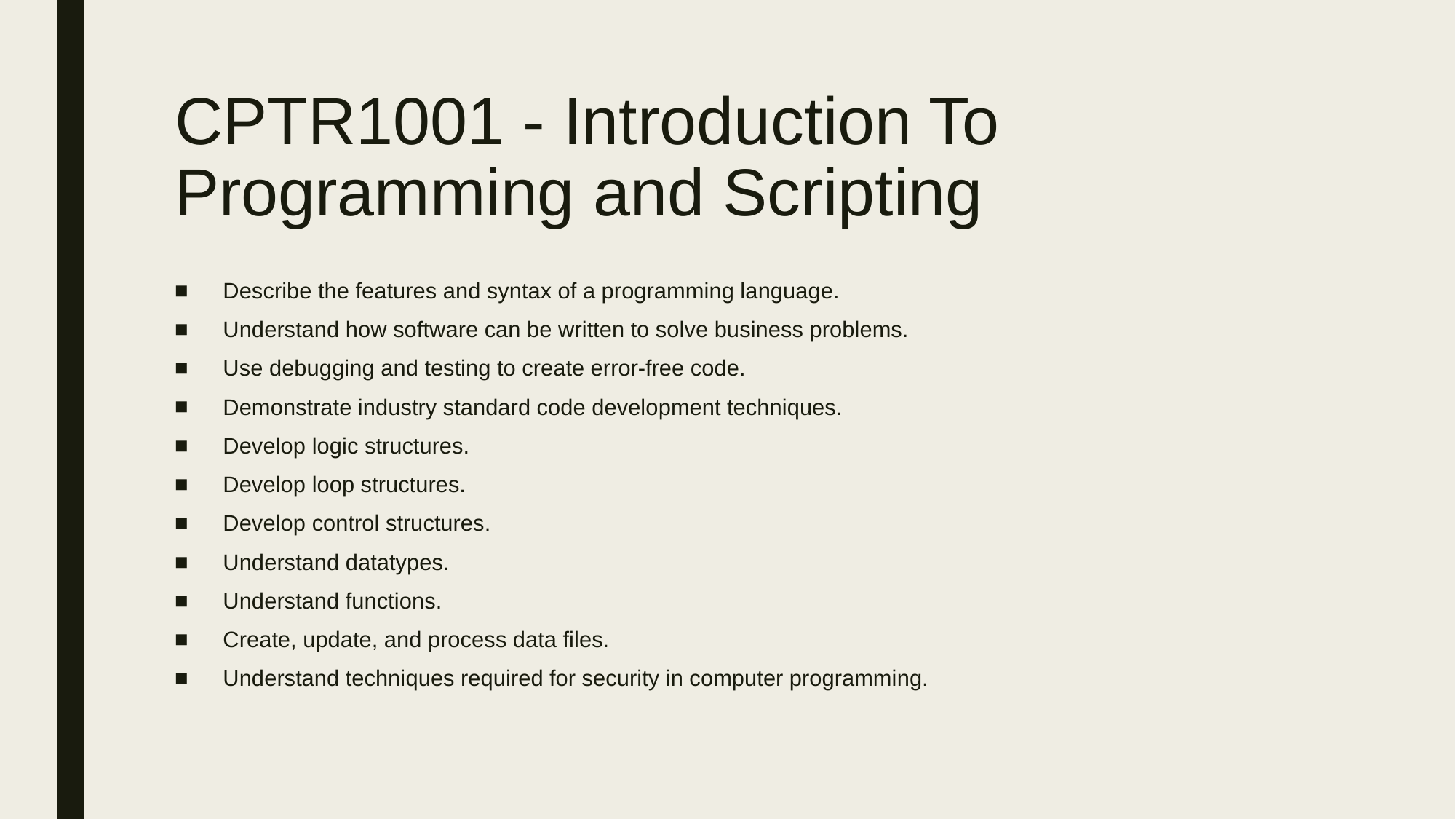

# CPTR1001 - Introduction To Programming and Scripting
Describe the features and syntax of a programming language.
Understand how software can be written to solve business problems.
Use debugging and testing to create error-free code.
Demonstrate industry standard code development techniques.
Develop logic structures.
Develop loop structures.
Develop control structures.
Understand datatypes.
Understand functions.
Create, update, and process data files.
Understand techniques required for security in computer programming.